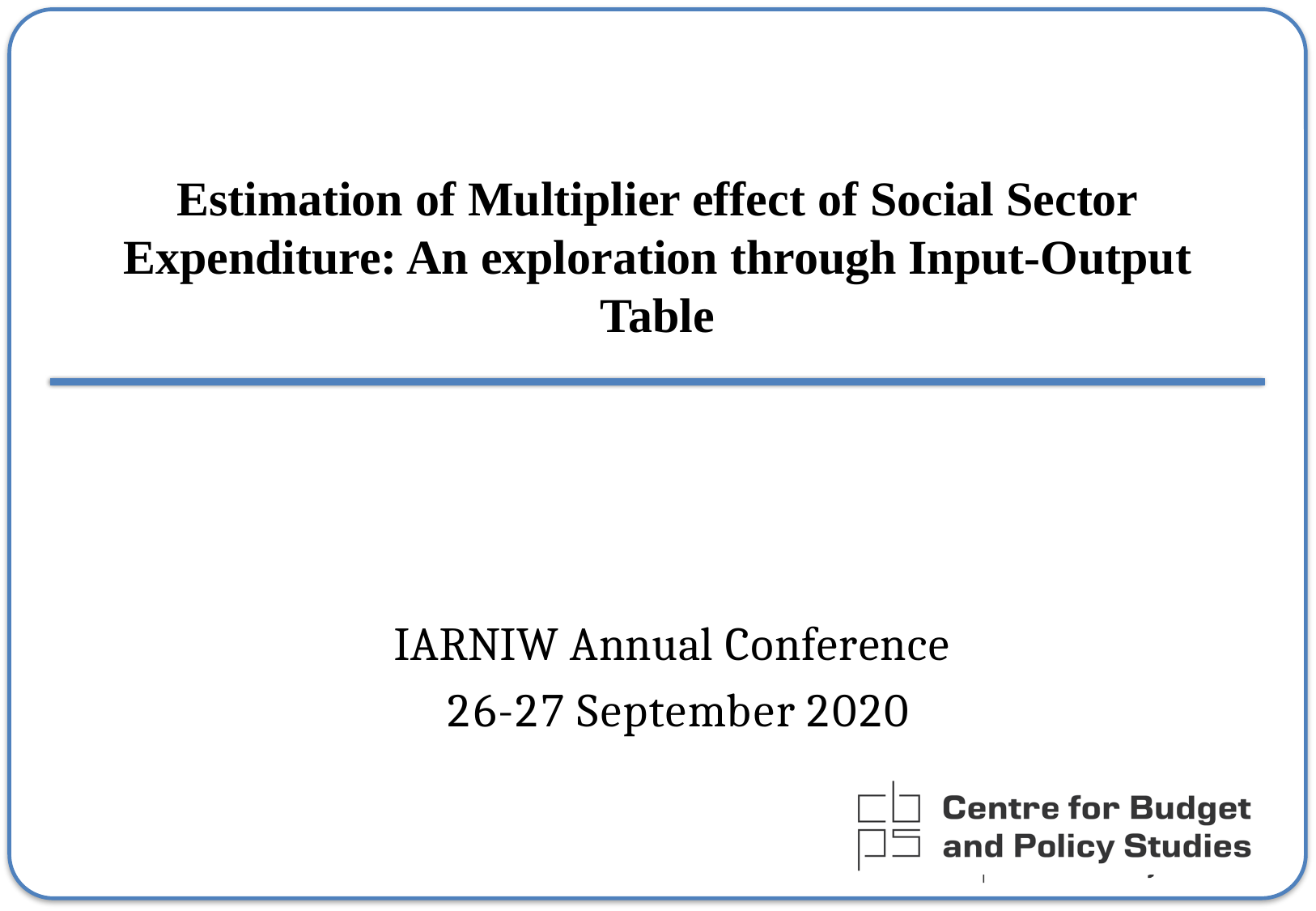

# Estimation of Multiplier effect of Social Sector Expenditure: An exploration through Input-Output Table
IARNIW Annual Conference
26-27 September 2020